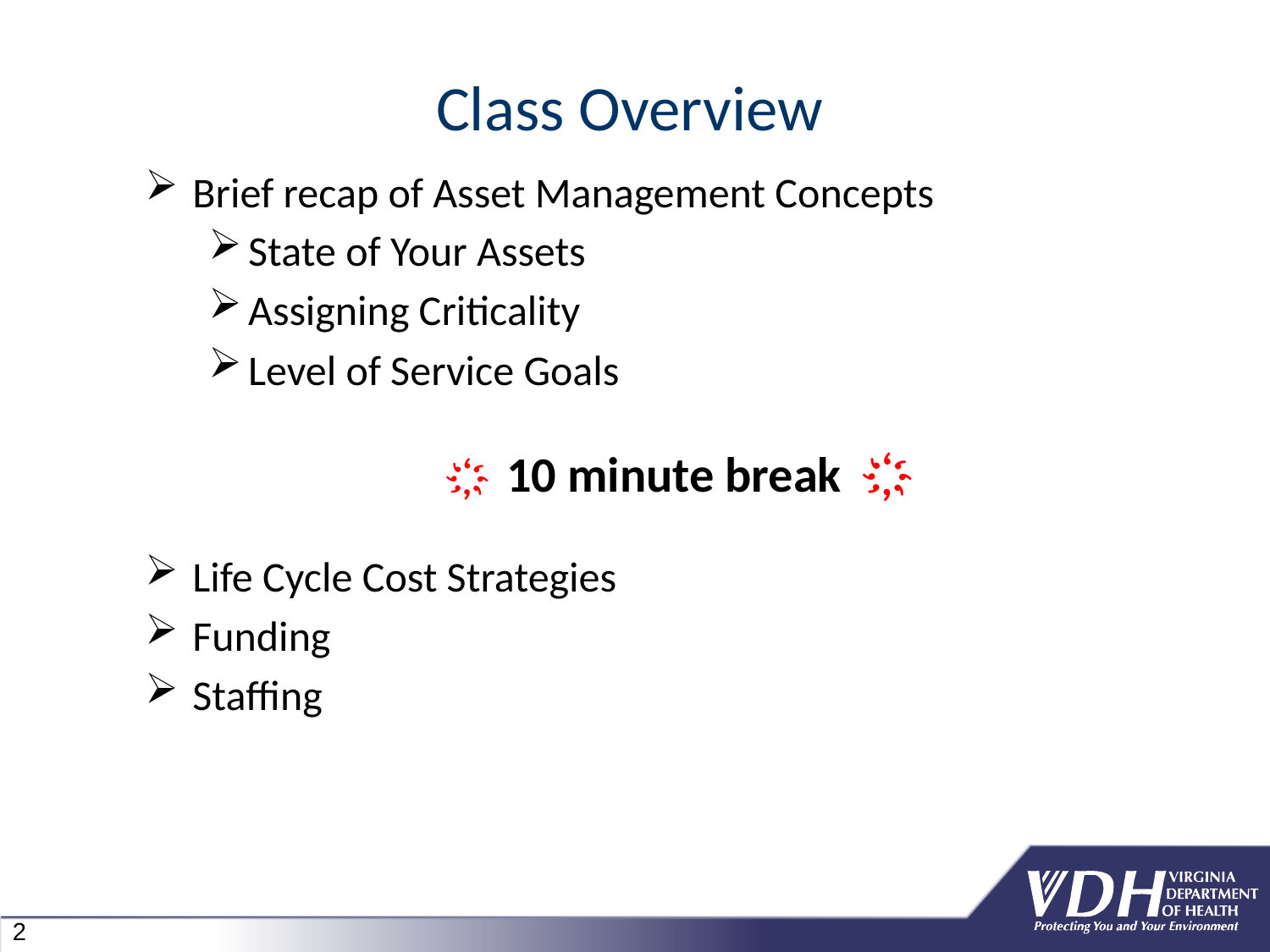

# Class Overview
Brief recap of Asset Management Concepts
State of Your Assets
Assigning Criticality
Level of Service Goals

       ҉  10 minute break  ҉

Life Cycle Cost Strategies
Funding
Staffing